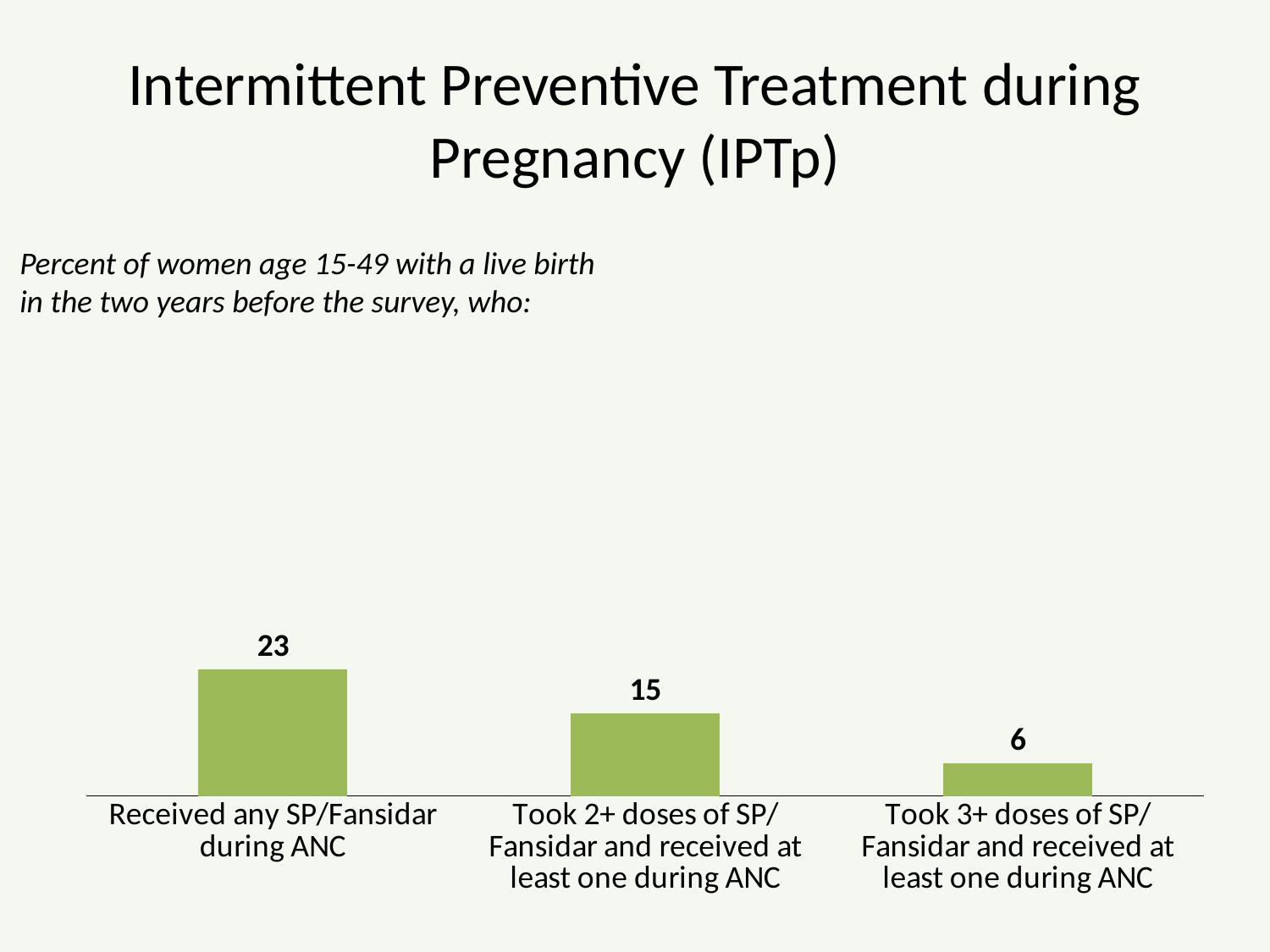

# Intermittent Preventive Treatment during Pregnancy (IPTp)

### Chart

| Category | Series 1 |
|---|---|
| Received any SP/Fansidar during ANC | 23.0 |
| Took 2+ doses of SP/Fansidar and received at least one during ANC | 15.0 |
| Took 3+ doses of SP/Fansidar and received at least one during ANC | 6.0 |
Percent of women age 15-49 with a live birth in the two years before the survey, who: